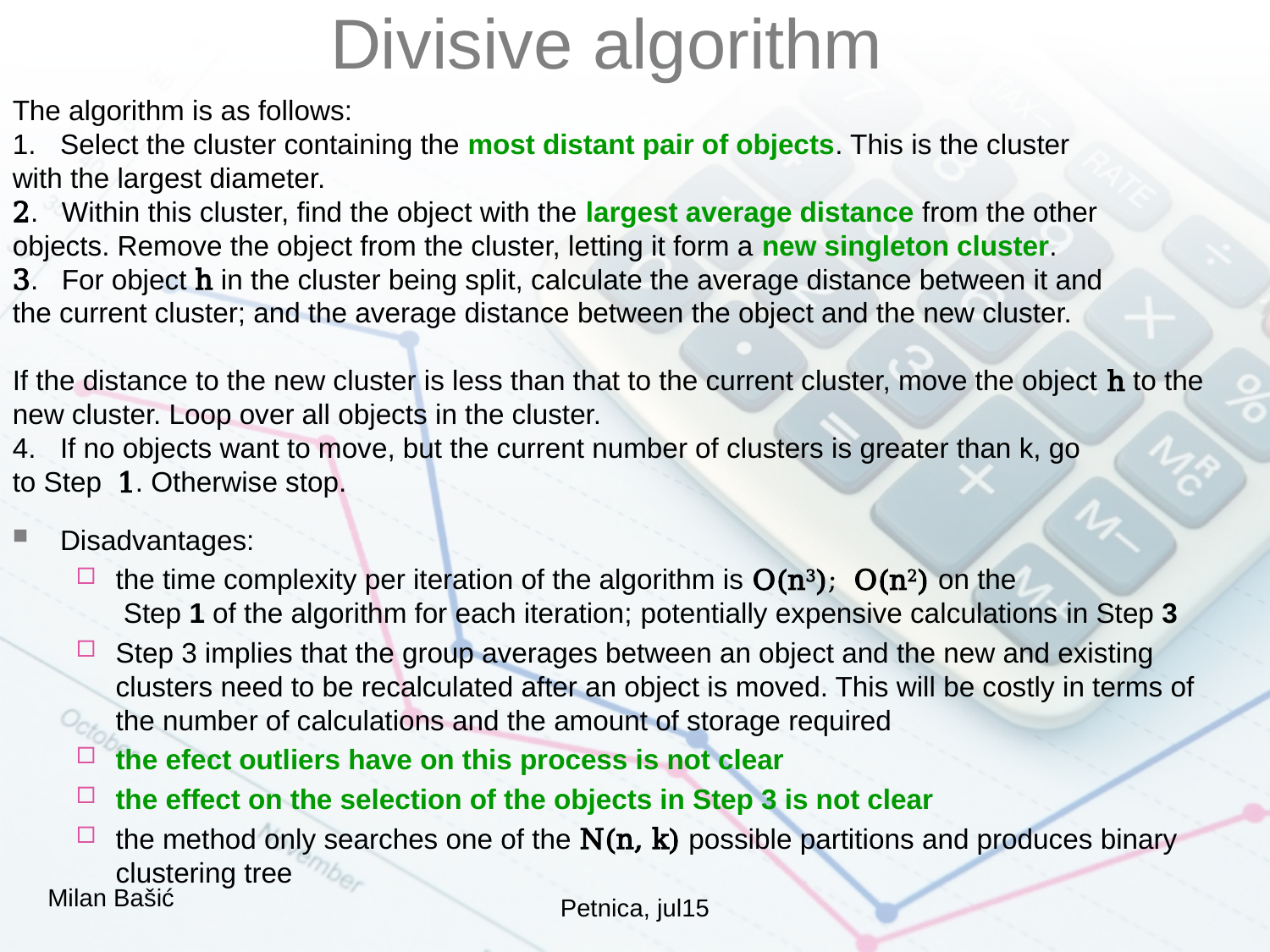

Divisive algorithm

The algorithm is as follows:
Select the cluster containing the most distant pair of objects. This is the cluster
with the largest diameter.
2.   Within this cluster, find the object with the largest average distance from the other
objects. Remove the object from the cluster, letting it form a new singleton cluster.
3.   For object h in the cluster being split, calculate the average distance between it and
the current cluster; and the average distance between the object and the new cluster.
If the distance to the new cluster is less than that to the current cluster, move the object h to the new cluster. Loop over all objects in the cluster.
If no objects want to move, but the current number of clusters is greater than k, go
to Step  1. Otherwise stop.

Disadvantages:
the time complexity per iteration of the algorithm is O(n3);  O(n2) on the
 Step 1 of the algorithm for each iteration; potentially expensive calculations in Step 3
Step 3 implies that the group averages between an object and the new and existing clusters need to be recalculated after an object is moved. This will be costly in terms of the number of calculations and the amount of storage required
the efect outliers have on this process is not clear
the effect on the selection of the objects in Step 3 is not clear
the method only searches one of the N(n, k) possible partitions and produces binary clustering tree

Milan Bašić
Petnica, jul15